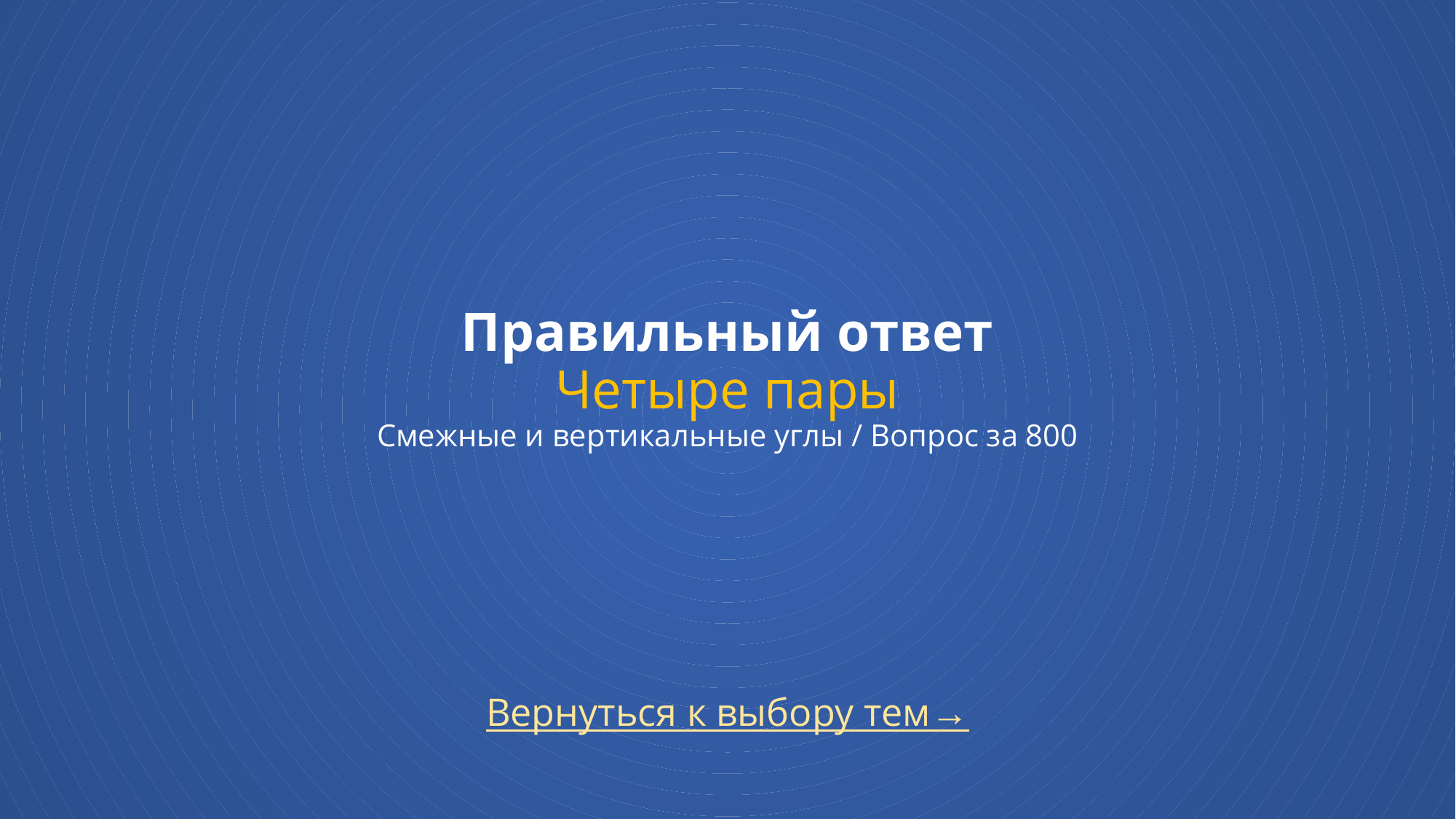

# Правильный ответ Четыре пары Смежные и вертикальные углы / Вопрос за 800
Вернуться к выбору тем→